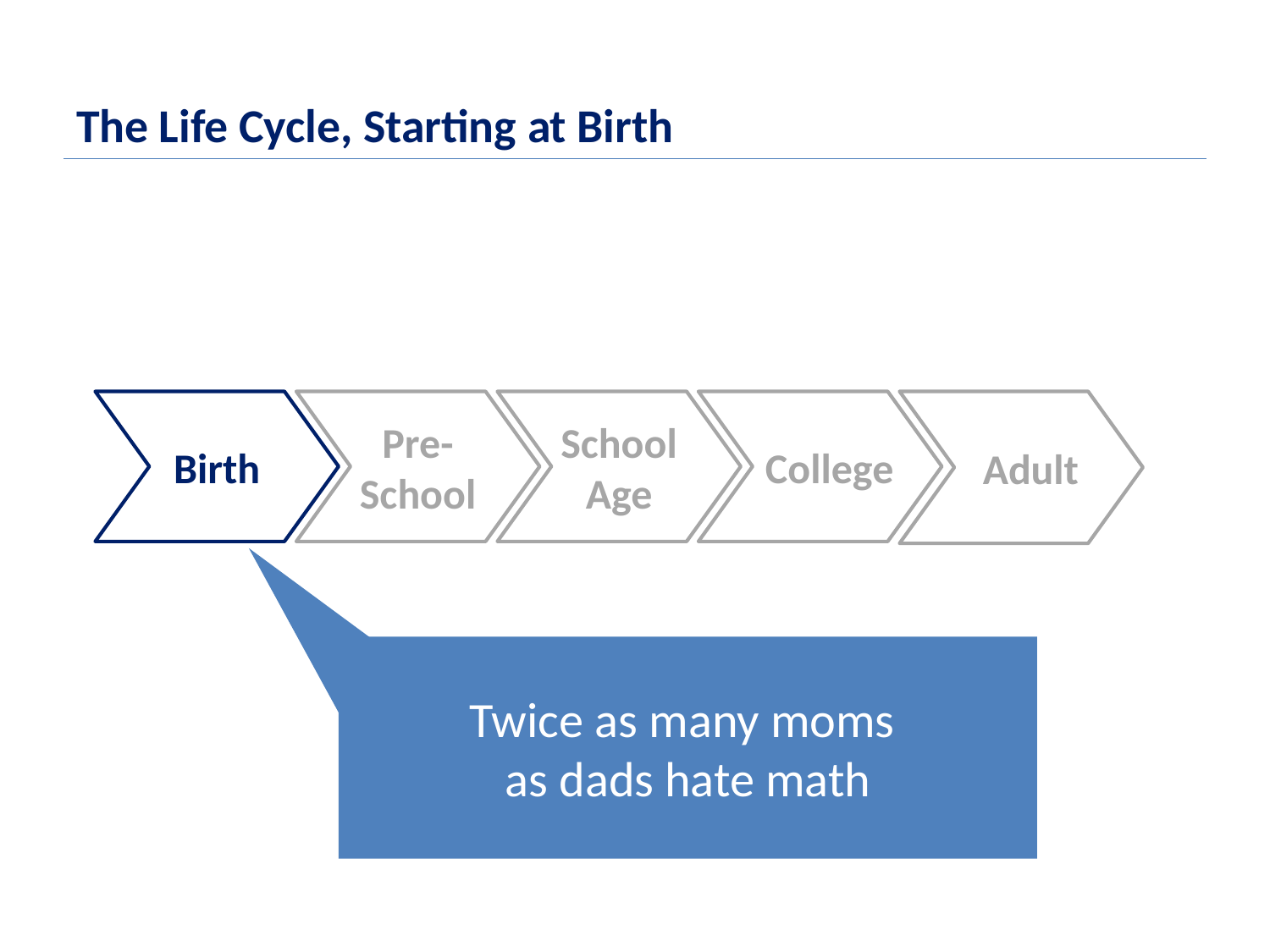

# The Life Cycle, Starting at Birth
Birth
Pre-
School
School
Age
  College
  Adult

Twice as many moms
as dads hate math